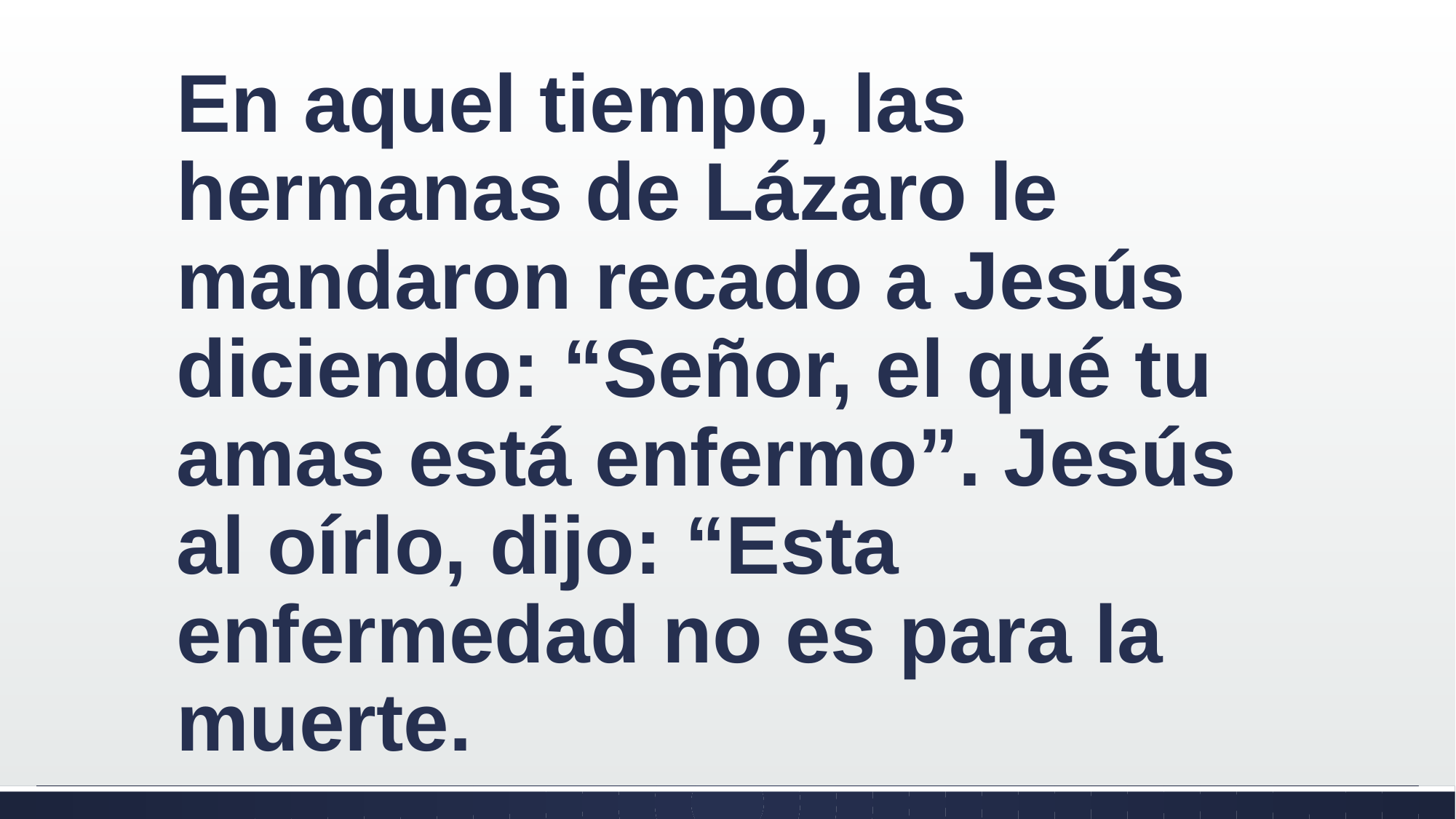

#
En aquel tiempo, las hermanas de Lázaro le mandaron recado a Jesús diciendo: “Señor, el qué tu amas está enfermo”. Jesús al oírlo, dijo: “Esta enfermedad no es para la muerte.